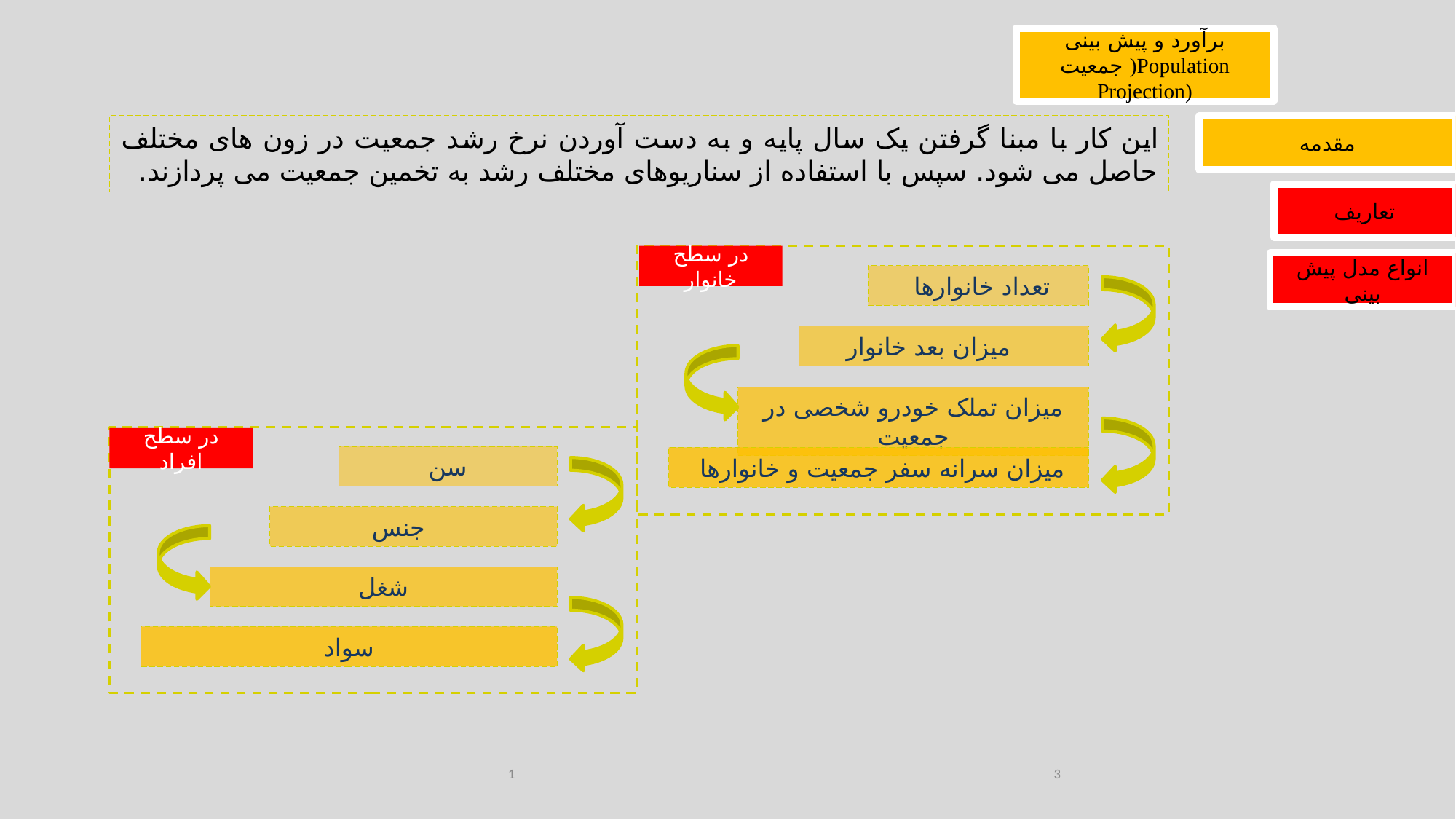

برآورد و پیش بینی جمعیت )Population Projection)
این کار با مبنا گرفتن یک سال پایه و به دست آوردن نرخ رشد جمعیت در زون های مختلف حاصل می شود. سپس با استفاده از سناریوهای مختلف رشد به تخمین جمعیت می پردازند.
مقدمه
تعاریف

تعداد خانوارها

میزان بعد خانوار

میزان تملک خودرو شخصی در جمعیت

میزان سرانه سفر جمعیت و خانوارها
در سطح خانوار
انواع مدل پیش بینی

سن

جنس

شغل

سواد
در سطح افراد
1
3